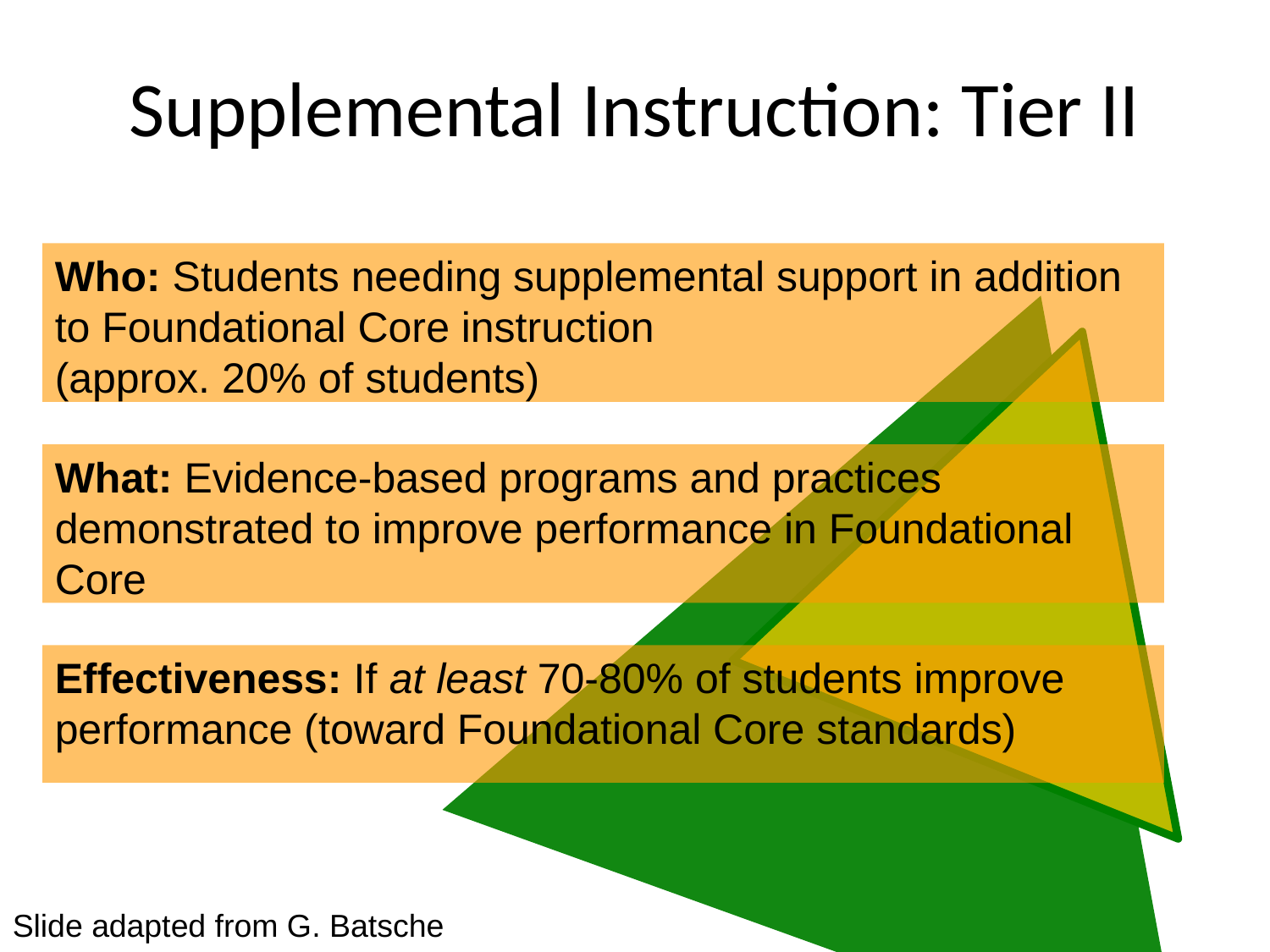

# Supplemental Instruction: Tier II
Who: Students needing supplemental support in addition to Foundational Core instruction
(approx. 20% of students)

What: Evidence-based programs and practices demonstrated to improve performance in Foundational Core
Effectiveness: If at least 70-80% of students improve performance (toward Foundational Core standards)
Slide adapted from G. Batsche